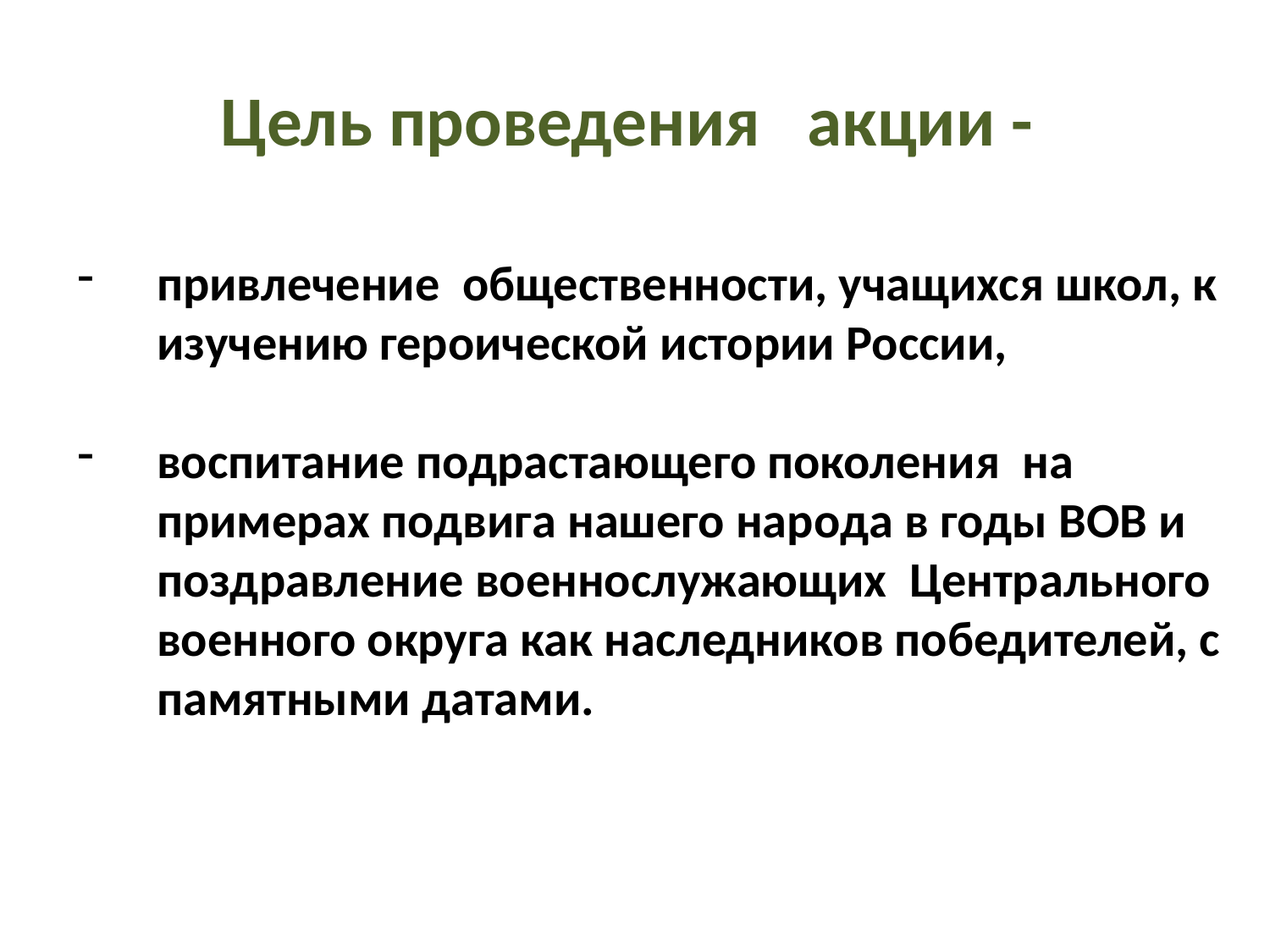

# Цель проведения   акции -

привлечение  общественности, учащихся школ, к изучению героической истории России,

воспитание подрастающего поколения  на примерах подвига нашего народа в годы ВОВ и поздравление военнослужающих  Центрального военного округа как наследников победителей, с памятными датами.